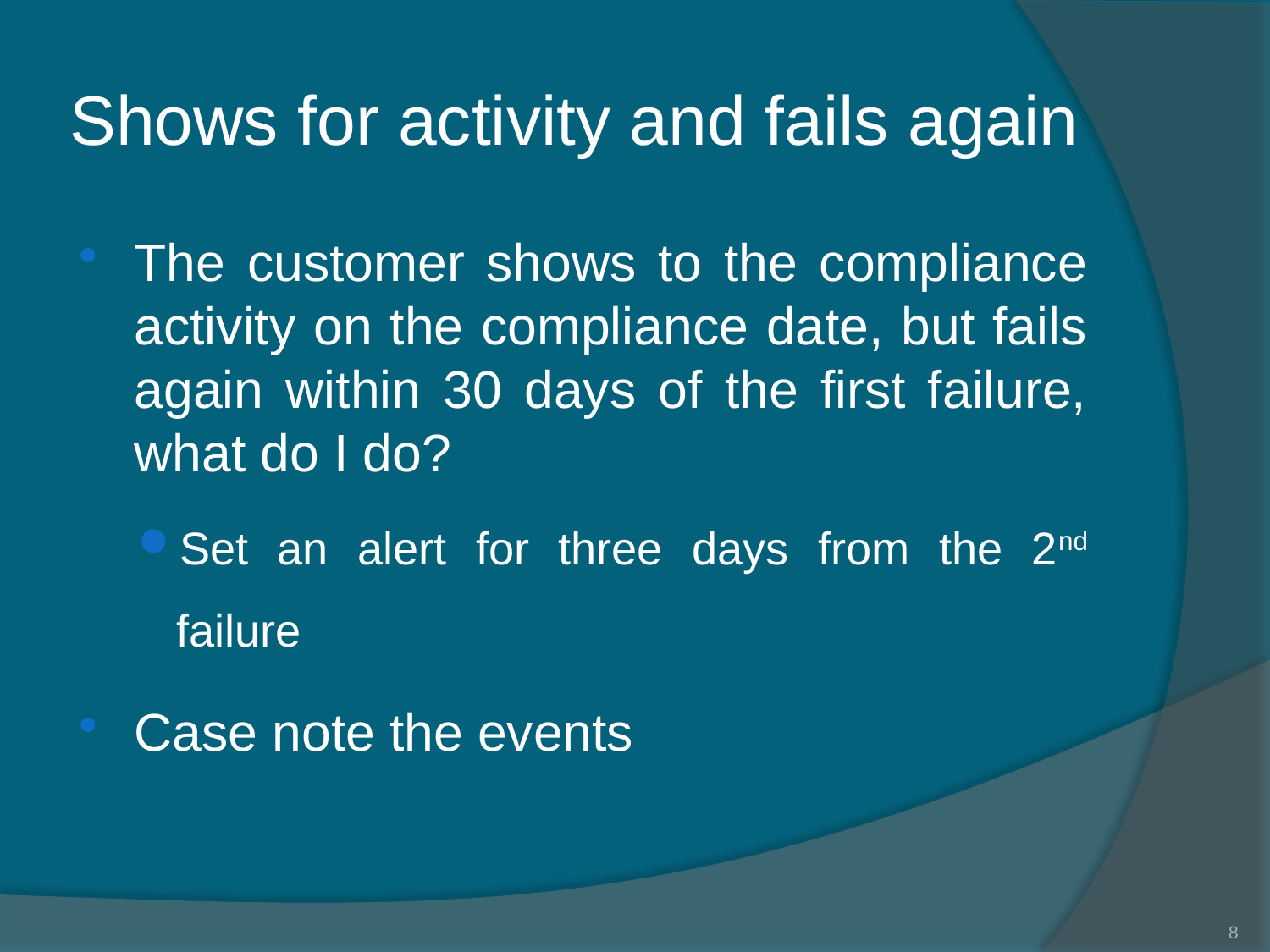

# Shows for activity and fails again
The customer shows to the compliance activity on the compliance date, but fails again within 30 days of the first failure, what do I do?
Set an alert for three days from the 2nd failure
Case note the events

8